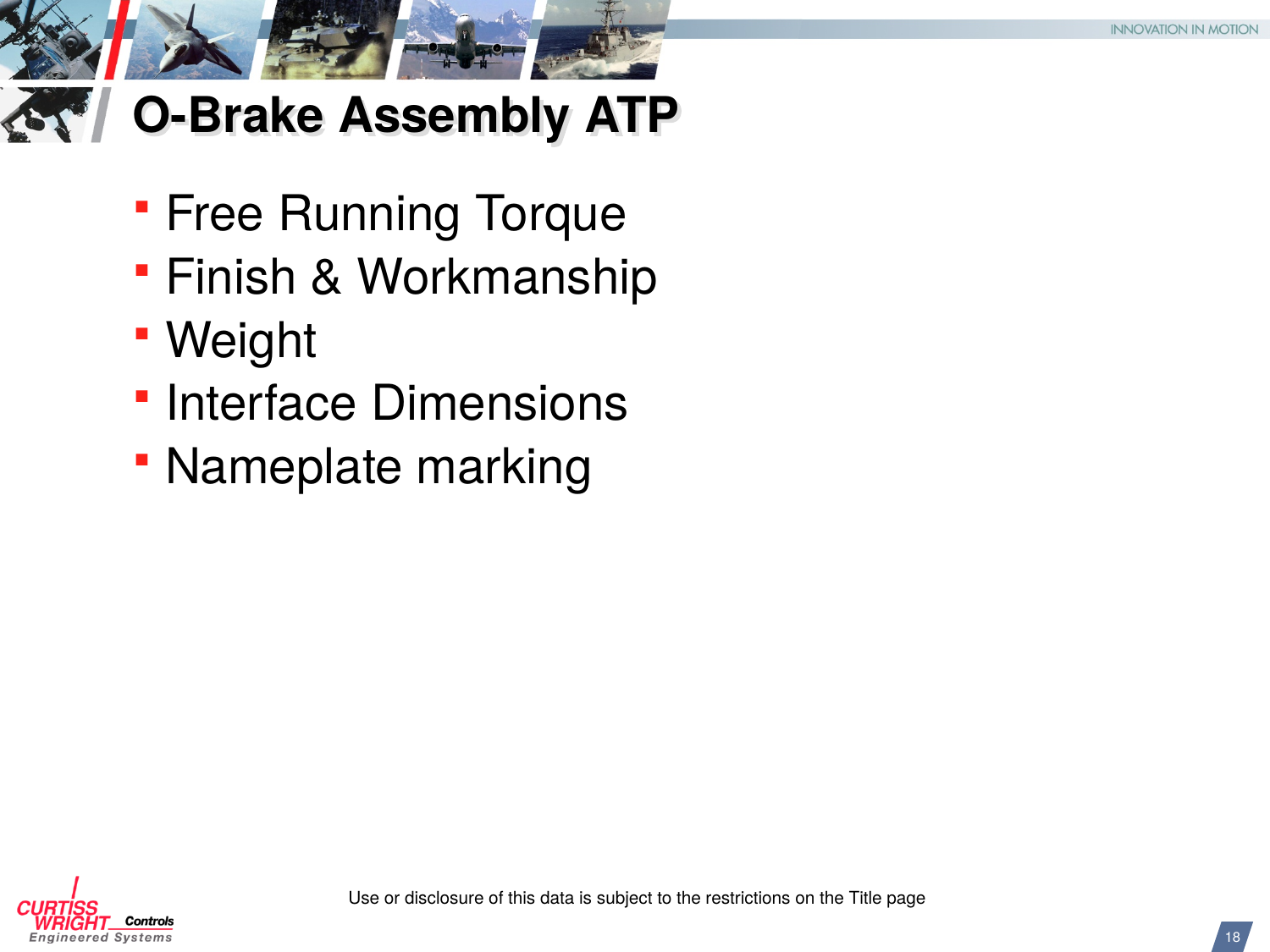

# O-Brake Assembly ATP
Free Running Torque
Finish & Workmanship
Weight
Interface Dimensions
Nameplate marking
18